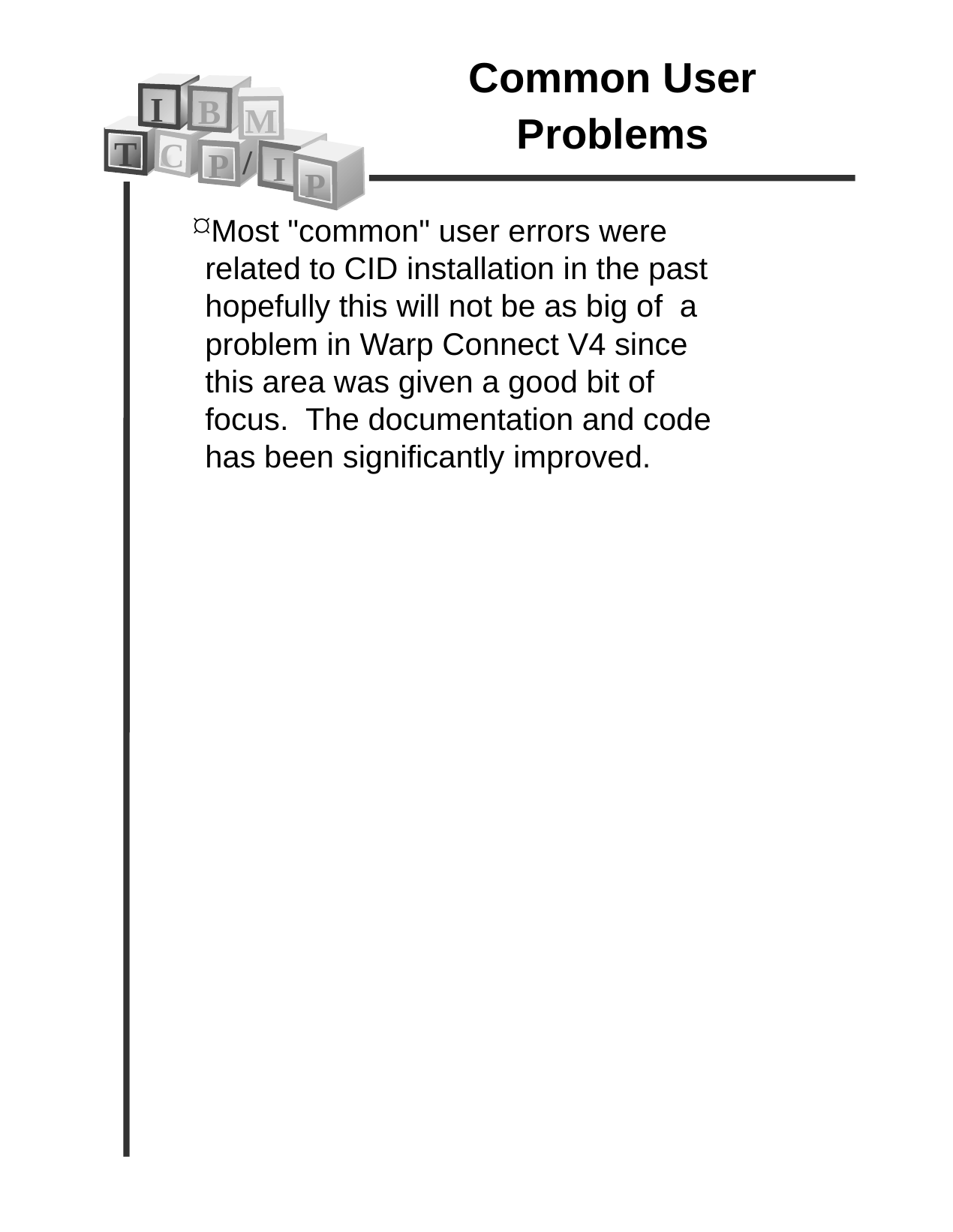

Common User Problems

I

B

M

T
C

/

P

I

P

Most "common" user errors were related to CID installation in the past hopefully this will not be as big of  a problem in Warp Connect V4 since this area was given a good bit of focus.  The documentation and code has been significantly improved.